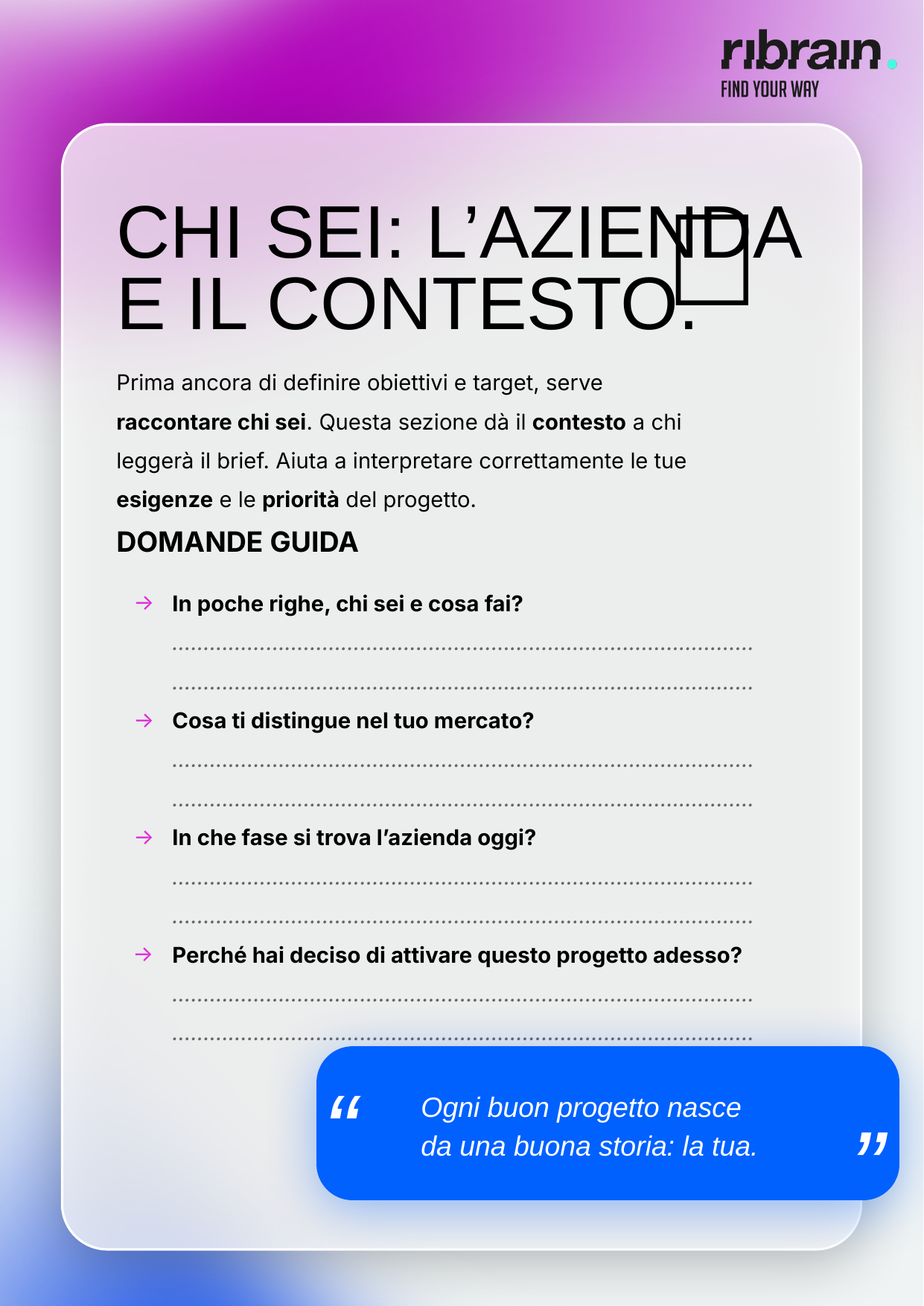

🧬
CHI SEI: L’AZIENDA
E IL CONTESTO.
Prima ancora di definire obiettivi e target, serve raccontare chi sei. Questa sezione dà il contesto a chi leggerà il brief. Aiuta a interpretare correttamente le tue esigenze e le priorità del progetto.
DOMANDE GUIDA
In poche righe, chi sei e cosa fai?
…………………………………………………………………………………
…………………………………………………………………………………
Cosa ti distingue nel tuo mercato?
…………………………………………………………………………………
…………………………………………………………………………………
In che fase si trova l’azienda oggi?
…………………………………………………………………………………
…………………………………………………………………………………
Perché hai deciso di attivare questo progetto adesso?
…………………………………………………………………………………
…………………………………………………………………………………
“

“
Ogni buon progetto nasce
da una buona storia: la tua.